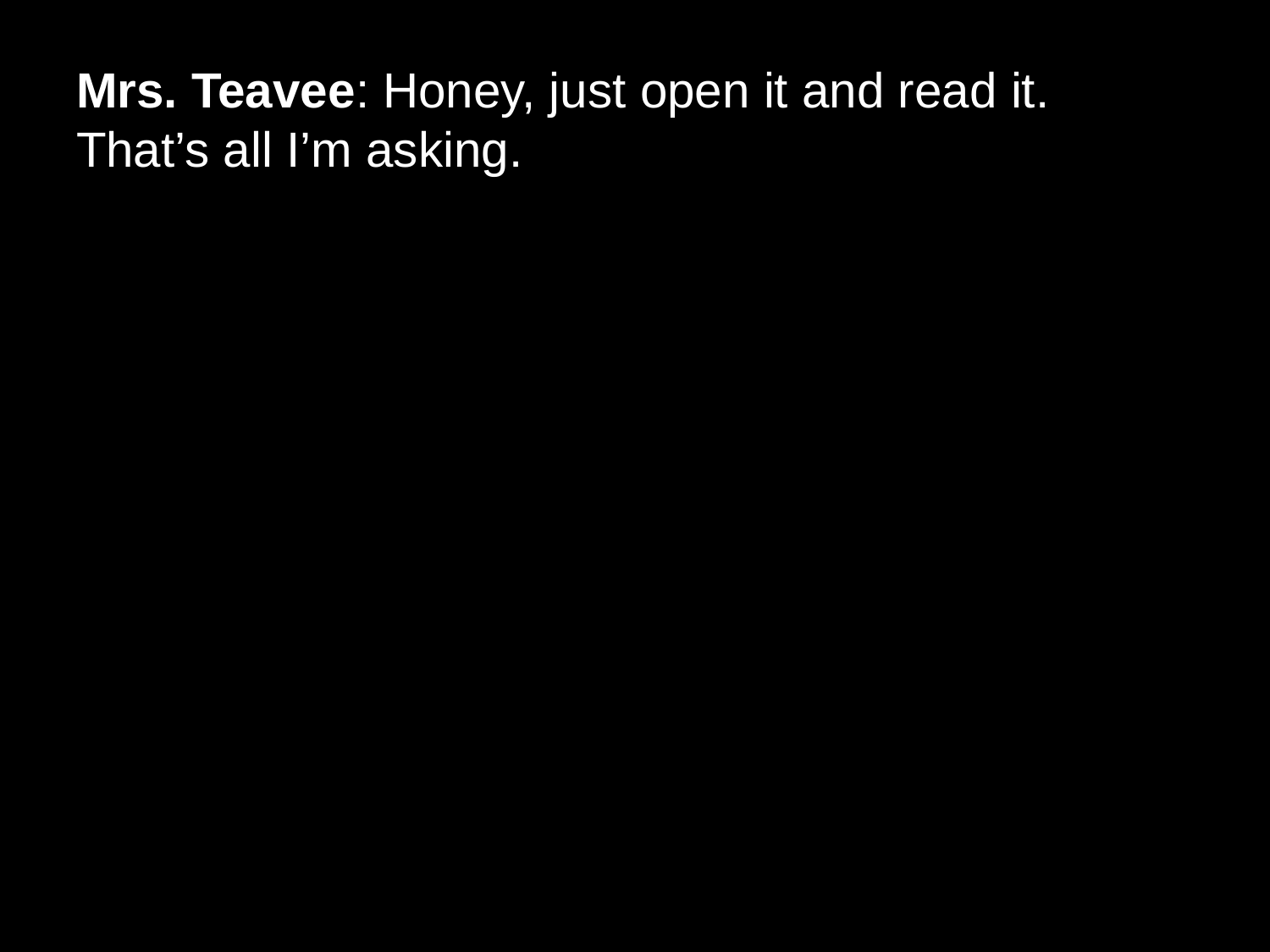

# Mrs. Teavee: Honey, just open it and read it. That’s all I’m asking.